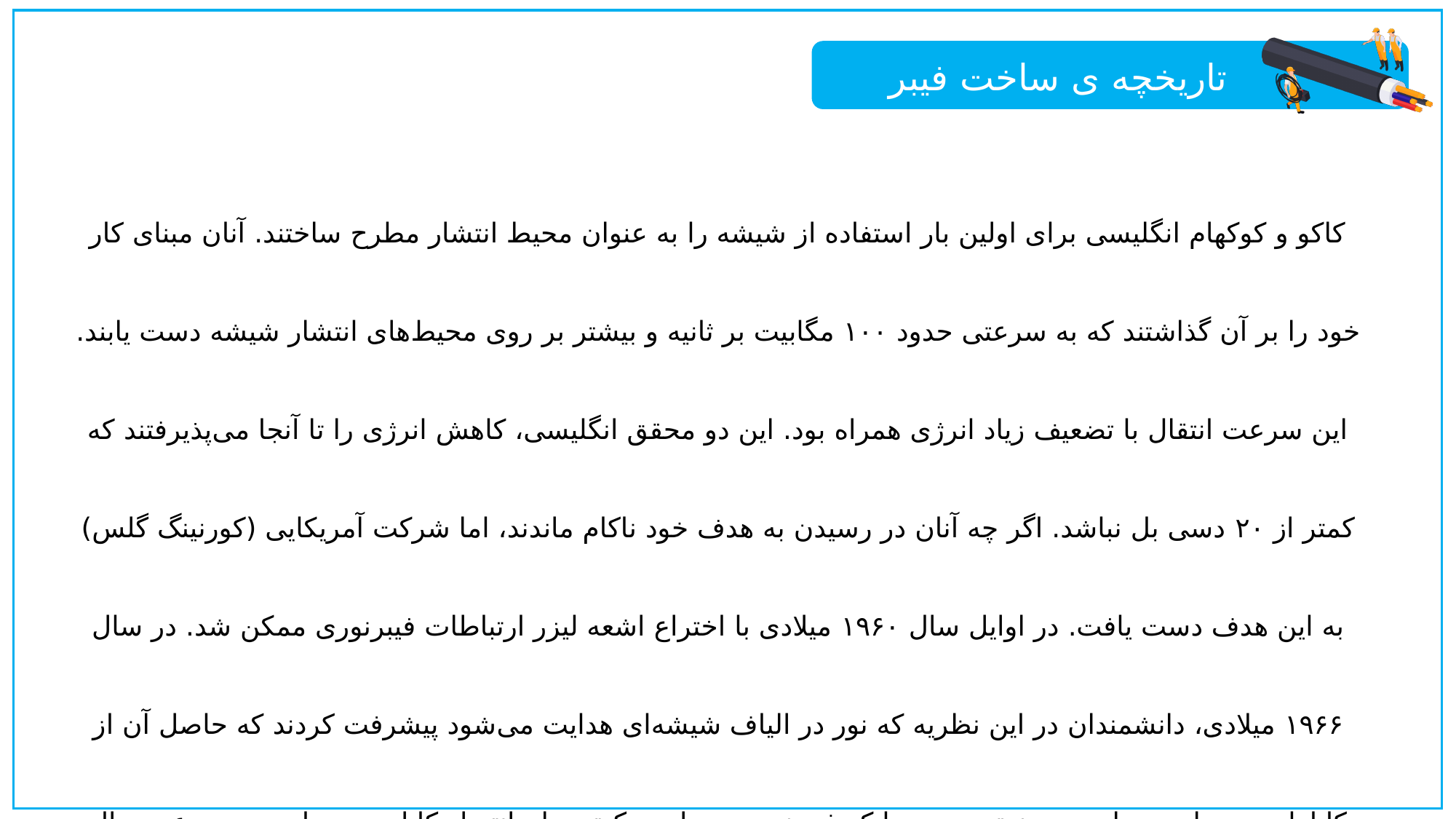

تاریخچه ی ساخت فیبر نوری
کاکو و کوکهام انگلیسی برای اولین بار استفاده از شیشه را به عنوان محیط انتشار مطرح ساختند. آنان مبنای کار خود را بر آن گذاشتند که به سرعتی حدود ۱۰۰ مگابیت بر ثانیه و بیشتر بر روی محیط‌های انتشار شیشه دست یابند. این سرعت انتقال با تضعیف زیاد انرژی همراه بود. این دو محقق انگلیسی، کاهش انرژی را تا آنجا می‌پذیرفتند که کمتر از ۲۰ دسی بل نباشد. اگر چه آنان در رسیدن به هدف خود ناکام ماندند، اما شرکت آمریکایی (کورنینگ گلس) به این هدف دست یافت. در اوایل سال ۱۹۶۰ میلادی با اختراع اشعه لیزر ارتباطات فیبرنوری ممکن شد. در سال ۱۹۶۶ میلادی، دانشمندان در این نظریه که نور در الیاف شیشه‌ای هدایت می‌شود پیشرفت کردند که حاصل آن از کابلهای معمولی بسیار سودمندتر بود. چرا که فیبرنوری بسیار سبک‌تر و ارزانتر از کابل مسی است و در عین حال ظرفیت انتقالی تا چندین هزار برابر کابل مسی دارد.